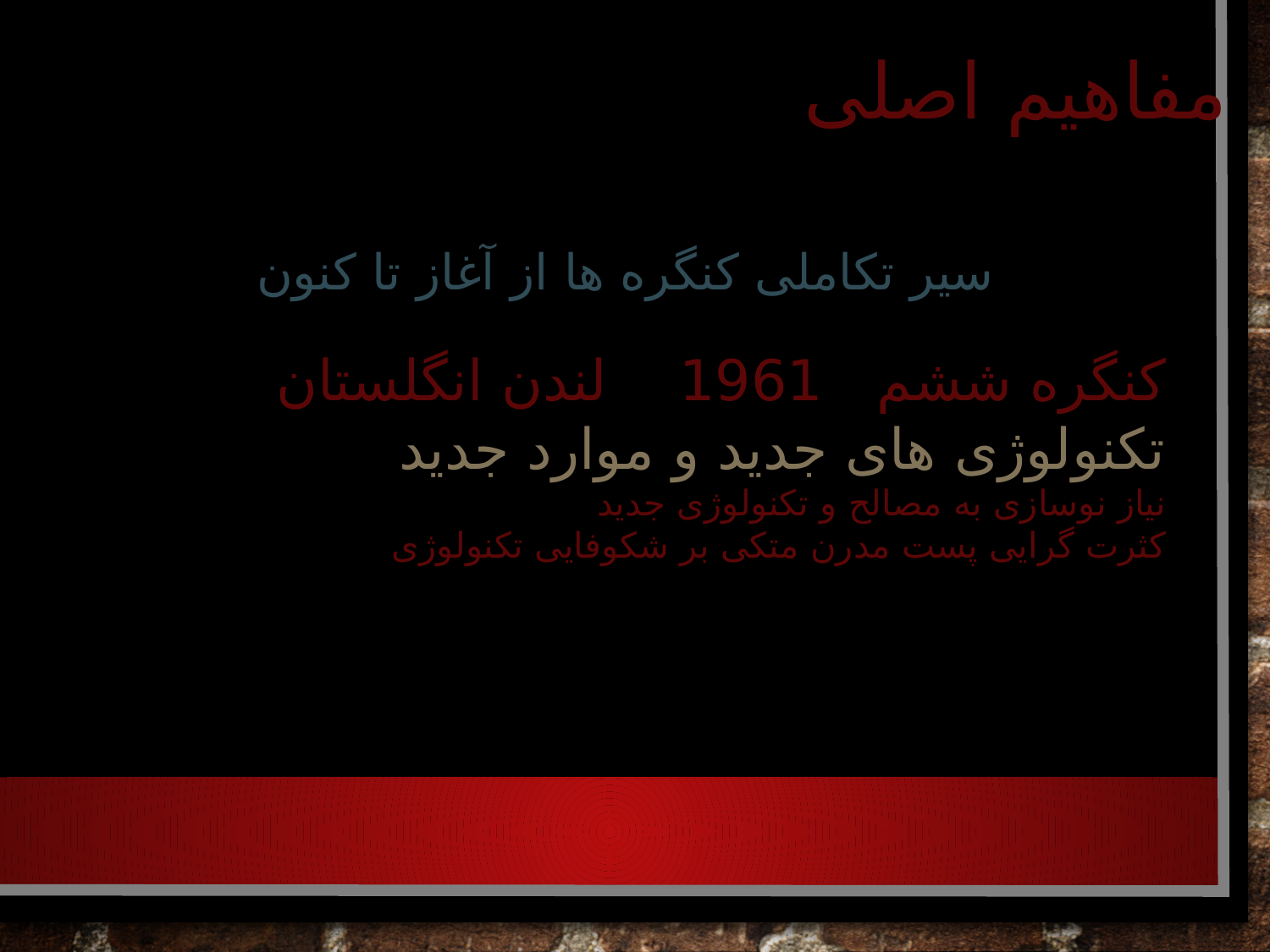

مفاهیم اصلی
#
سیر تکاملی کنگره ها از آغاز تا کنون

کنگره ششم   1961    لندن انگلستان
تکنولوژی های جدید و موارد جدید
نیاز نوسازی به مصالح و تکنولوژی جدید
کثرت گرایی پست مدرن متکی بر شکوفایی تکنولوژی